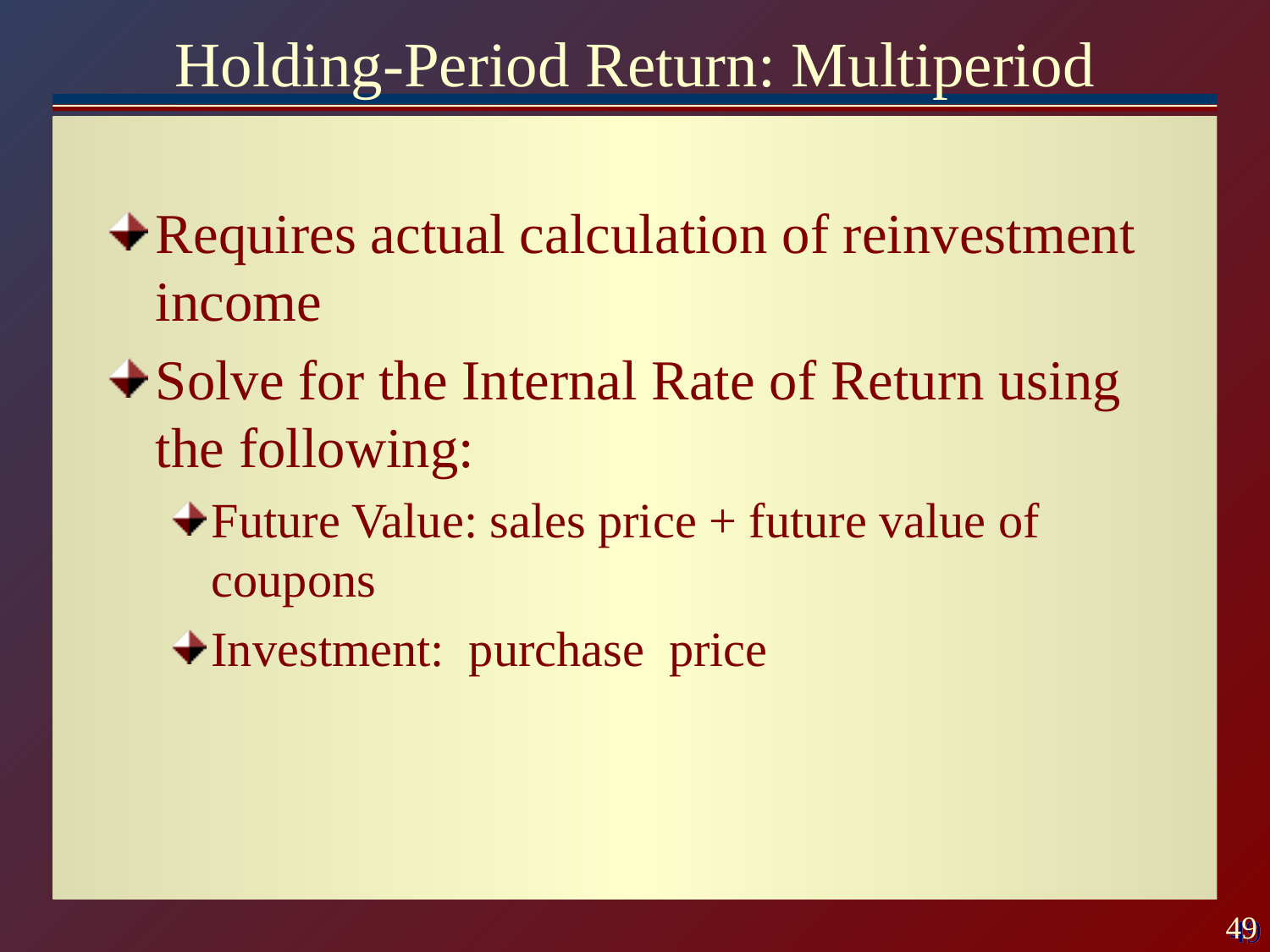

# Holding-Period Return: Multiperiod
Requires actual calculation of reinvestment income
Solve for the Internal Rate of Return using the following:
Future Value: sales price + future value of coupons
Investment:  purchase  price